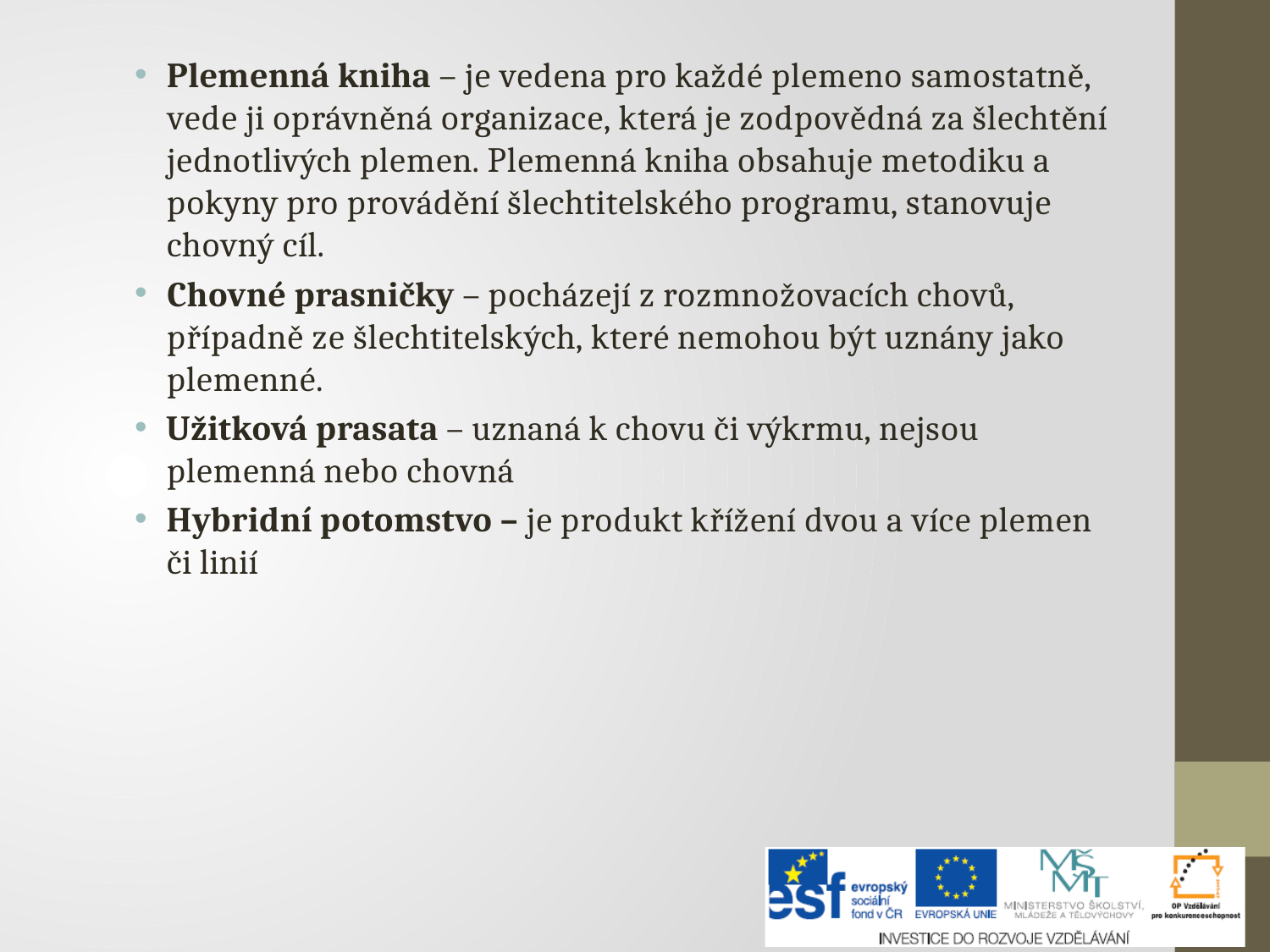

Plemenná kniha – je vedena pro každé plemeno samostatně, vede ji oprávněná organizace, která je zodpovědná za šlechtění jednotlivých plemen. Plemenná kniha obsahuje metodiku a pokyny pro provádění šlechtitelského programu, stanovuje chovný cíl.
Chovné prasničky – pocházejí z rozmnožovacích chovů, případně ze šlechtitelských, které nemohou být uznány jako plemenné.
Užitková prasata – uznaná k chovu či výkrmu, nejsou plemenná nebo chovná
Hybridní potomstvo – je produkt křížení dvou a více plemen či linií